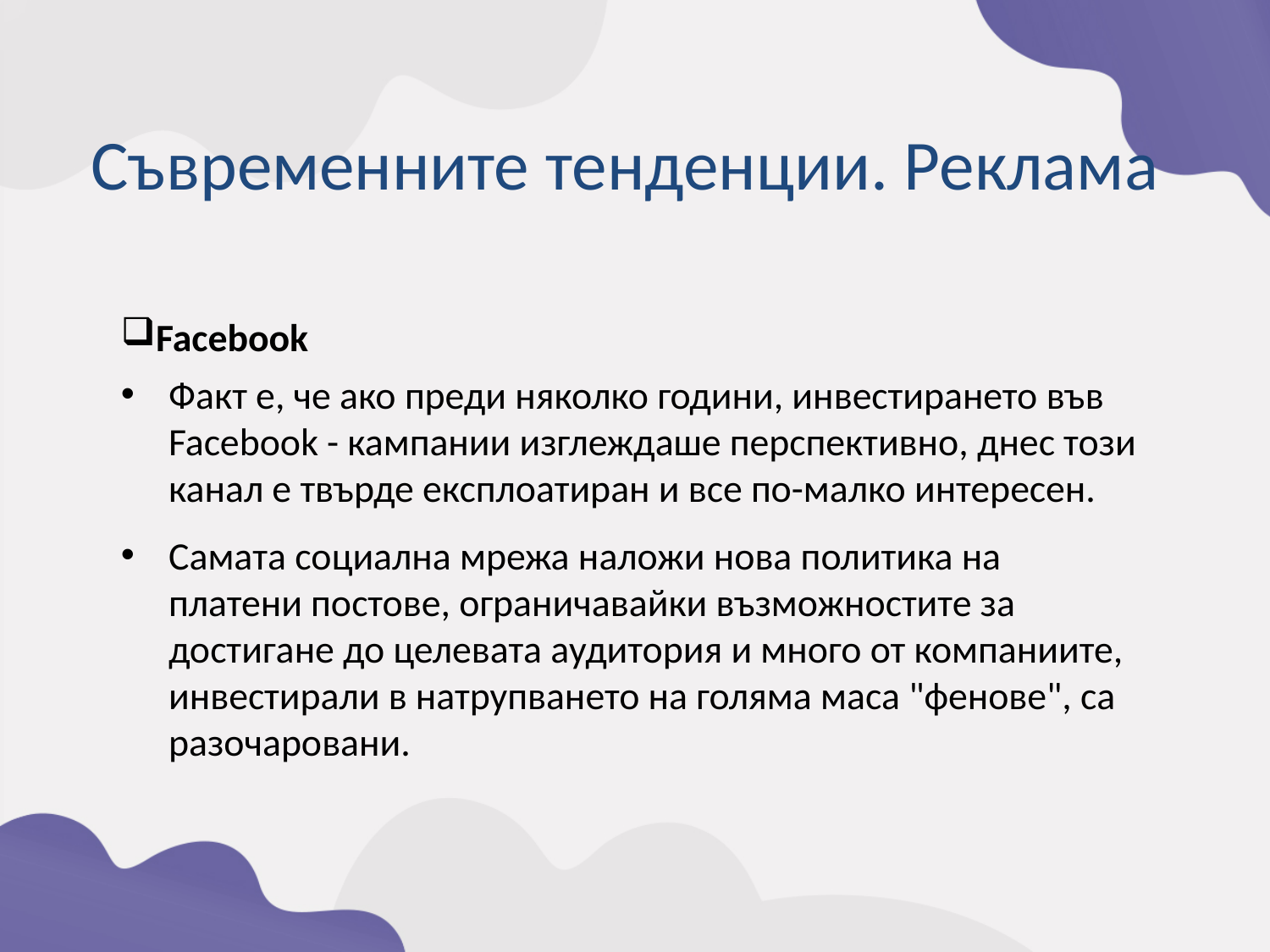

Съвременните тенденции. Реклама
Facebook
Факт е, че ако преди няколко години, инвестирането във Facebook - кампании изглеждаше перспективно, днес този канал е твърде експлоатиран и все по-малко интересен.
Самата социална мрежа наложи нова политика на платени постове, ограничавайки възможностите за достигане до целевата аудитория и много от компаниите, инвестирали в натрупването на голяма маса "фенове", са разочаровани.